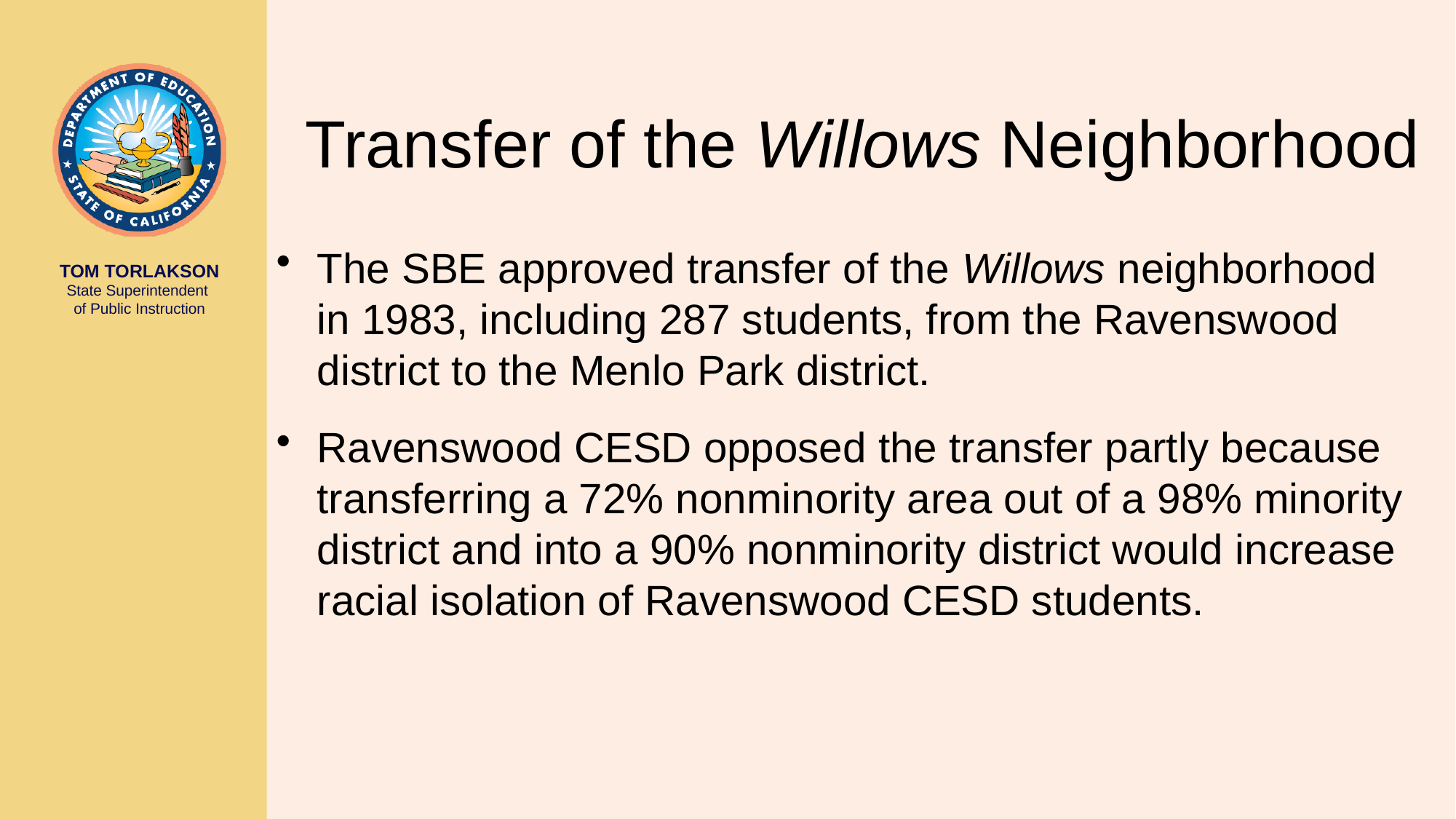

# Transfer of the Willows Neighborhood
The SBE approved transfer of the Willows neighborhood in 1983, including 287 students, from the Ravenswood district to the Menlo Park district.
Ravenswood CESD opposed the transfer partly because transferring a 72% nonminority area out of a 98% minority district and into a 90% nonminority district would increase racial isolation of Ravenswood CESD students.